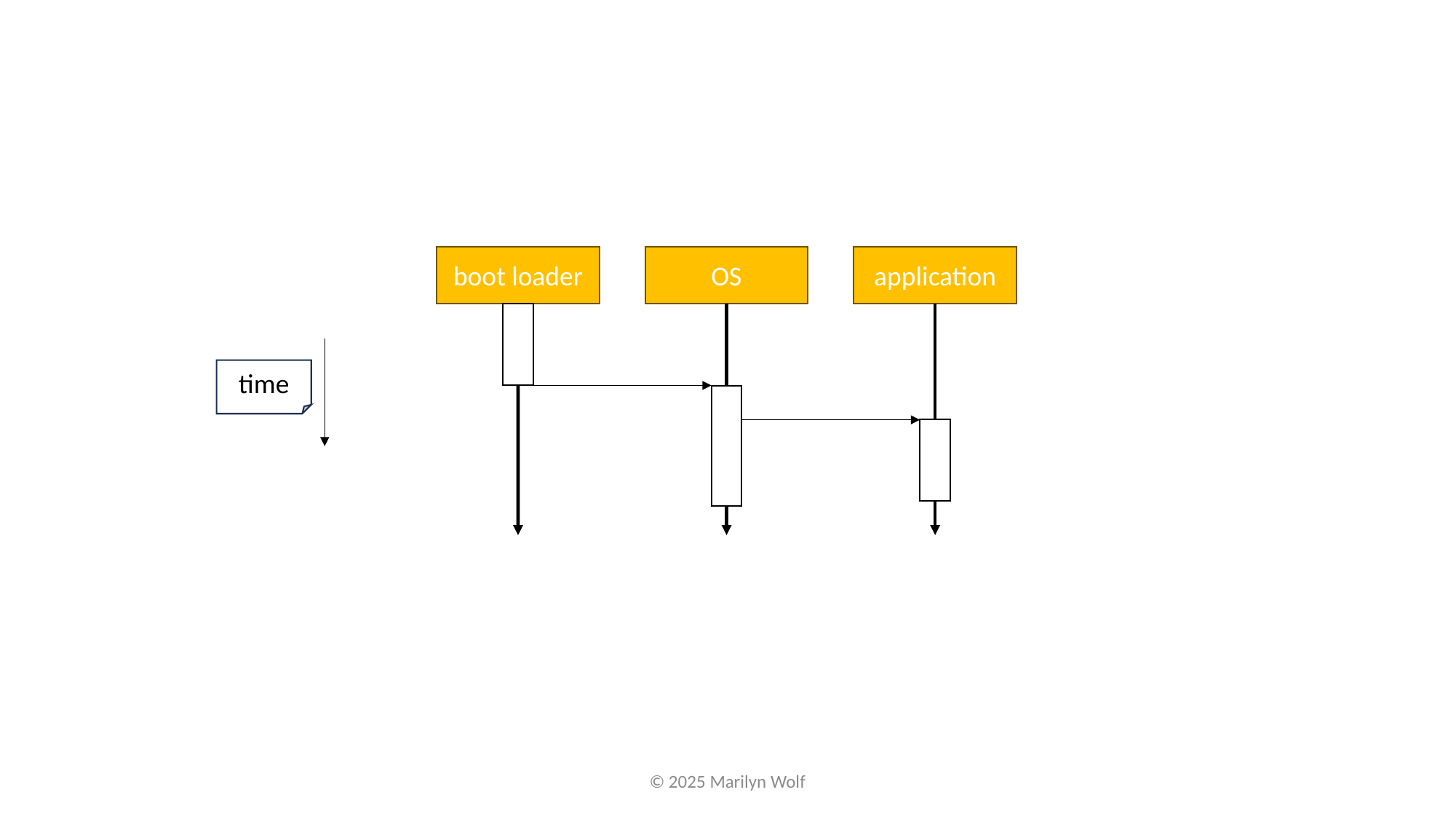

boot loader
OS
application

time

© 2025 Marilyn Wolf